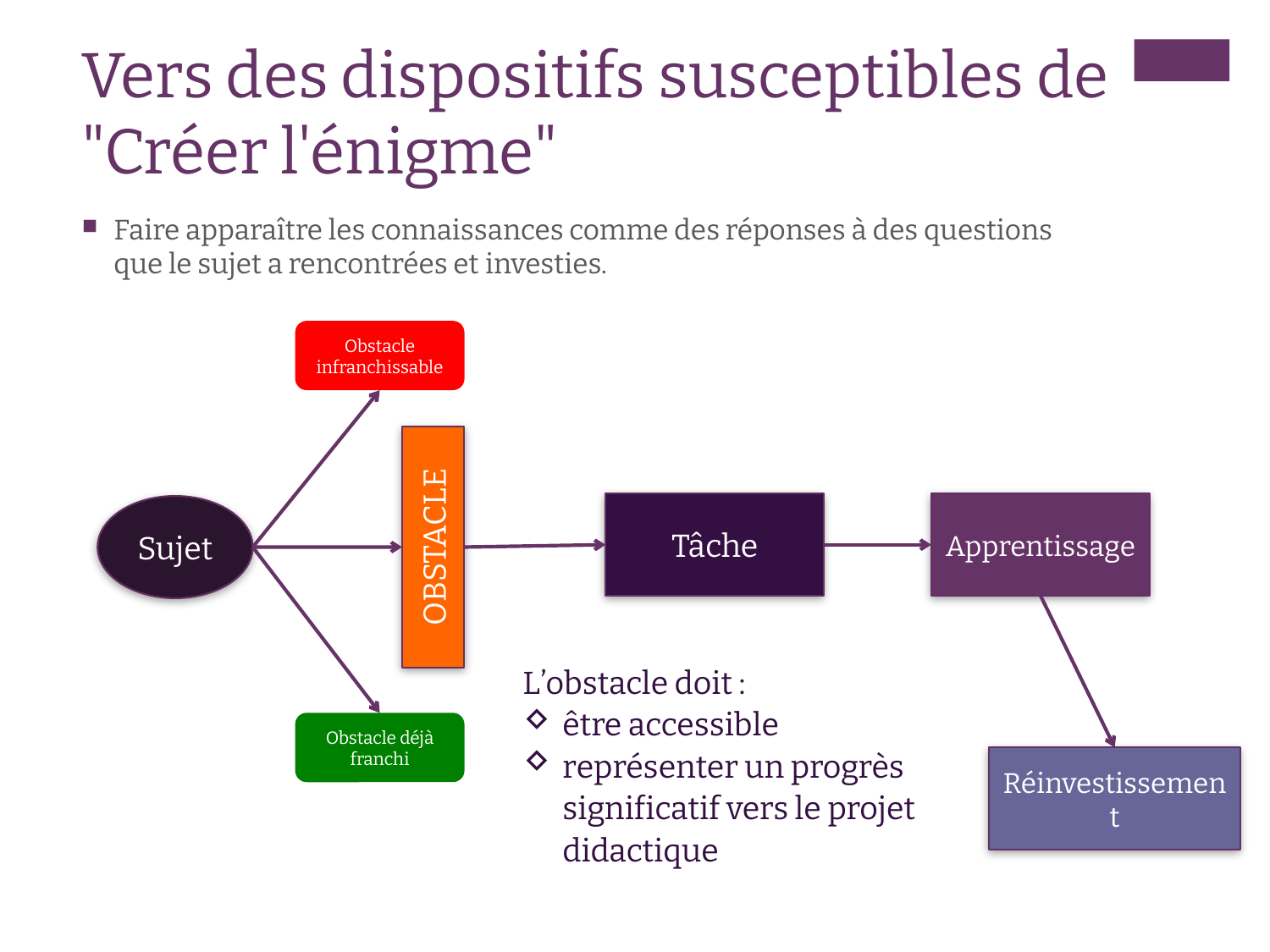

Vers des dispositifs susceptibles de
"Créer l'énigme"
Faire apparaître les connaissances comme des réponses à des questions que le sujet a rencontrées et investies.
Obstacle infranchissable
OBSTACLE
Tâche
Apprentissage
Sujet
L’obstacle doit :
être accessible
représenter un progrès significatif vers le projet didactique

Obstacle déjà franchi
Réinvestissement